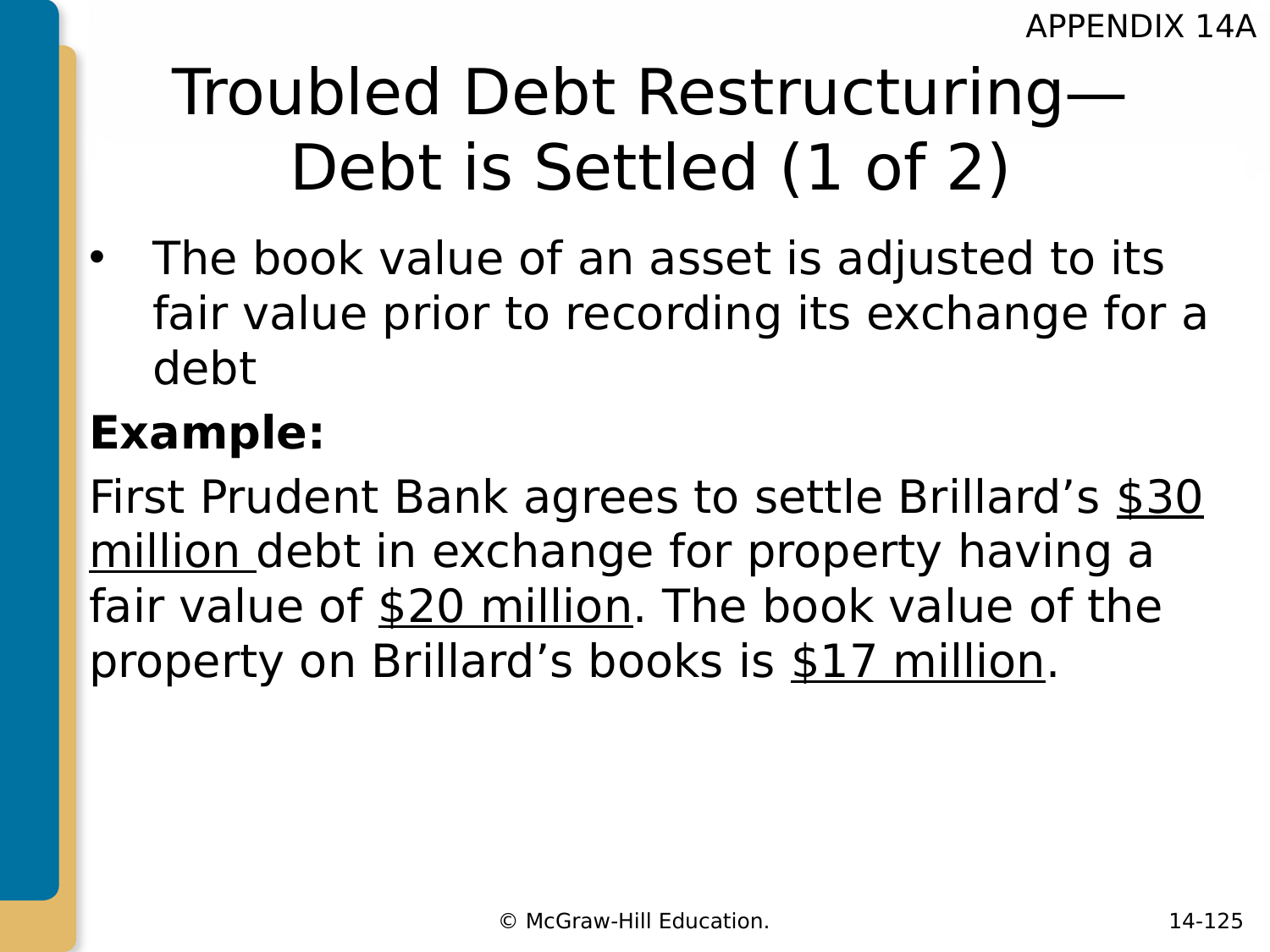

APPENDIX 14A
# Troubled Debt Restructuring—Debt is Settled (1 of 2)
The book value of an asset is adjusted to its fair value prior to recording its exchange for a debt
Example:
First Prudent Bank agrees to settle Brillard’s $30 million debt in exchange for property having a fair value of $20 million. The book value of the property on Brillard’s books is $17 million.